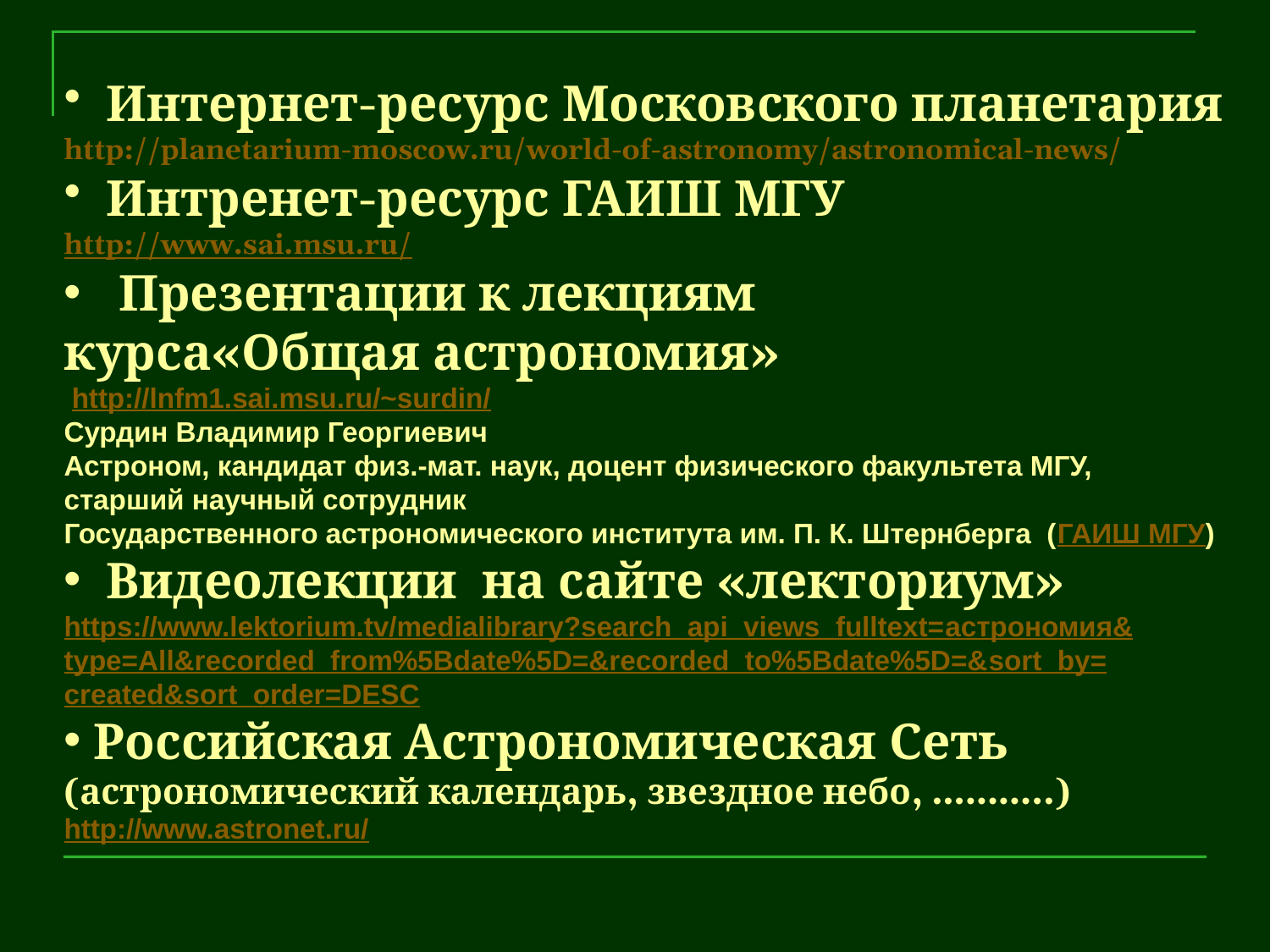

Интернет-ресурс Московского планетария
http://planetarium-moscow.ru/world-of-astronomy/astronomical-news/
  Интренет-ресурс ГАИШ МГУ
http://www.sai.msu.ru/
   Презентации к лекциям
курса«Общая астрономия»
 http://lnfm1.sai.msu.ru/~surdin/
Сурдин Владимир Георгиевич
Астроном, кандидат физ.-мат. наук, доцент физического факультета МГУ,
старший научный сотрудник
Государственного астрономического института им. П. К. Штернберга  (ГАИШ МГУ)
  Видеолекции  на сайте «лекториум»
https://www.lektorium.tv/medialibrary?search_api_views_fulltext=астрономия&type=All&recorded_from%5Bdate%5D=&recorded_to%5Bdate%5D=&sort_by=created&sort_order=DESC
 Российская Астрономическая Сеть
(астрономический календарь, звездное небо, ………..)
http://www.astronet.ru/